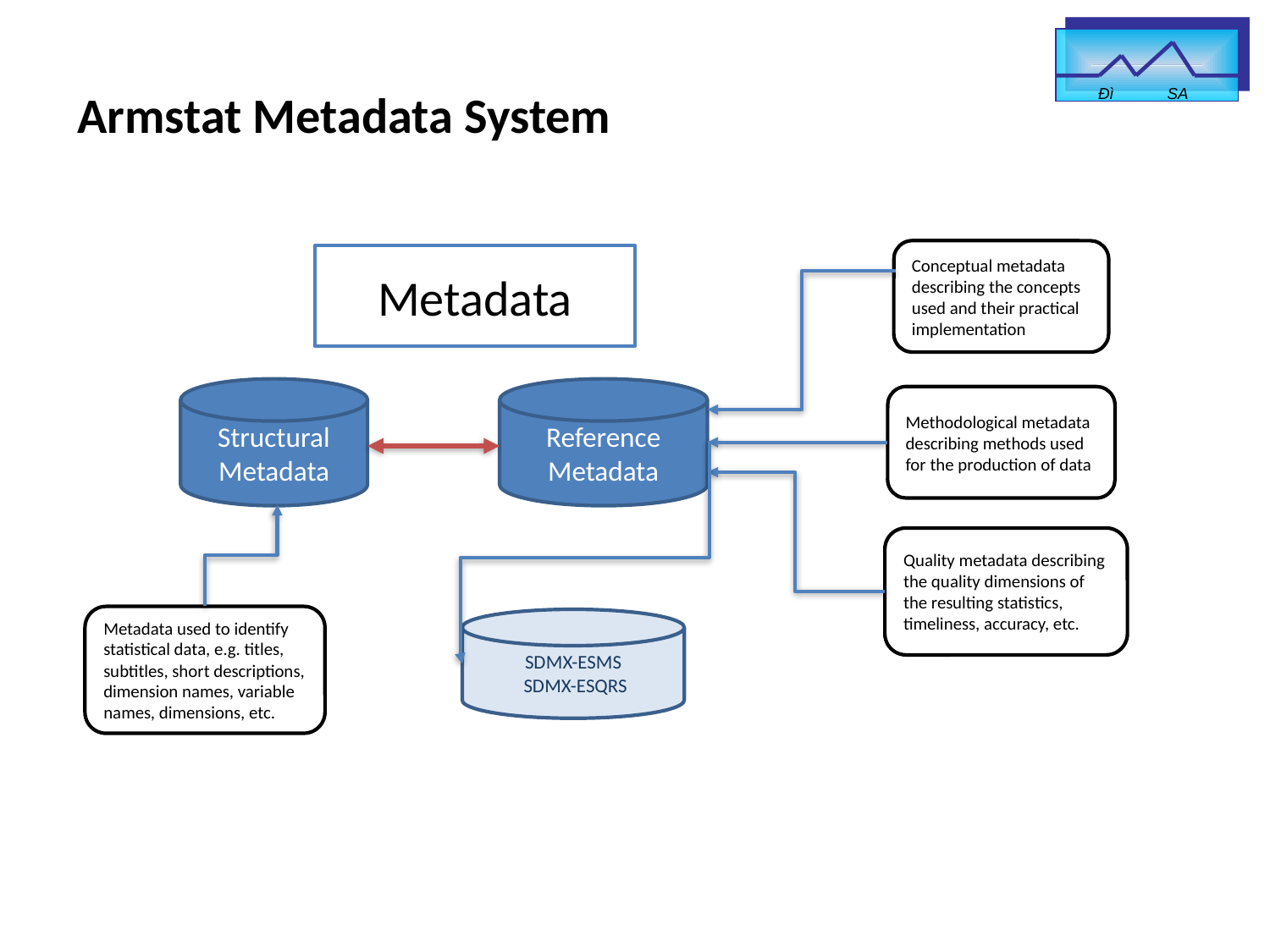

Armstat Metadata System

Ðì            SA

Conceptual metadata describing the concepts used and their practical implementation
Metadata
Structural Metadata
Reference Metadata
Methodological metadata describing methods used for the production of data
Quality metadata describing the quality dimensions of the resulting statistics, timeliness, accuracy, etc.
Metadata used to identify statistical data, e.g. titles, subtitles, short descriptions, dimension names, variable names, dimensions, etc.
SDMX-ESMS
 SDMX-ESQRS